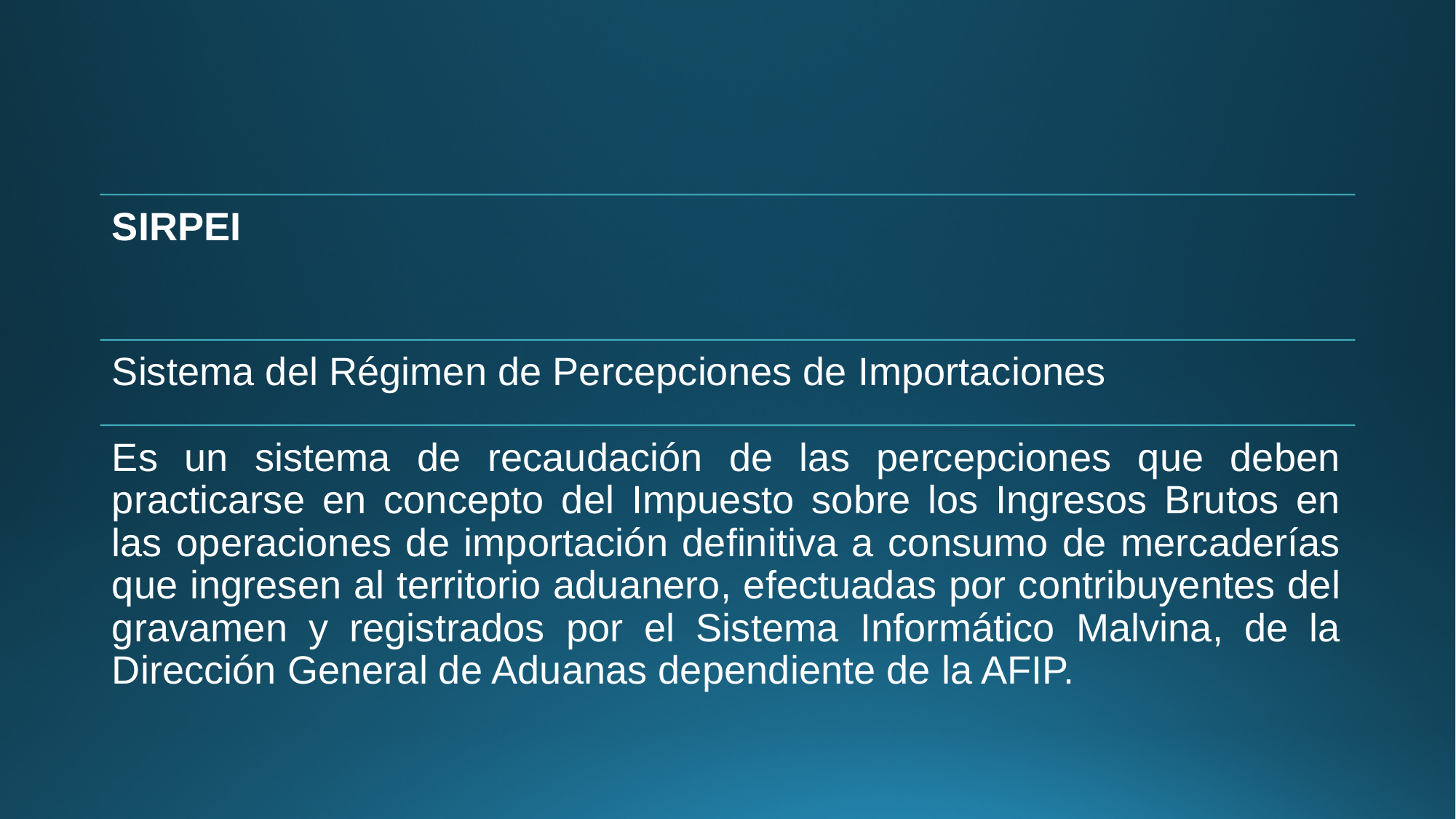

SIRPEI
Sistema del Régimen de Percepciones de Importaciones
Es un sistema de recaudación de las percepciones que deben practicarse en concepto del Impuesto sobre los Ingresos Brutos en las operaciones de importación definitiva a consumo de mercaderías que ingresen al territorio aduanero, efectuadas por contribuyentes del gravamen y registrados por el Sistema Informático Malvina, de la Dirección General de Aduanas dependiente de la AFIP.